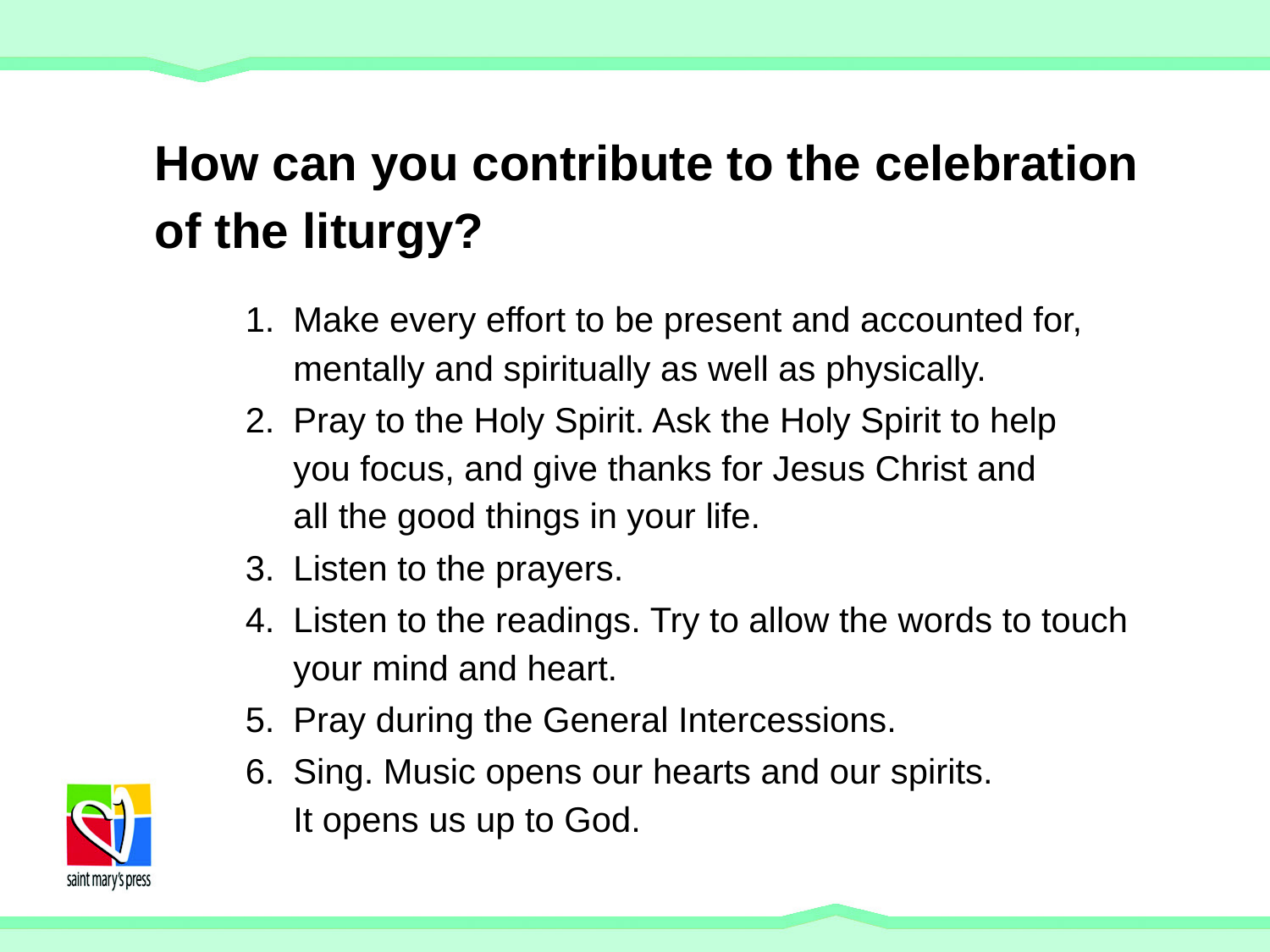

# How can you contribute to the celebration of the liturgy?
Make every effort to be present and accounted for, mentally and spiritually as well as physically.
Pray to the Holy Spirit. Ask the Holy Spirit to help
you focus, and give thanks for Jesus Christ and
all the good things in your life.
Listen to the prayers.
Listen to the readings. Try to allow the words to touch your mind and heart.
Pray during the General Intercessions.
Sing. Music opens our hearts and our spirits.
It opens us up to God.